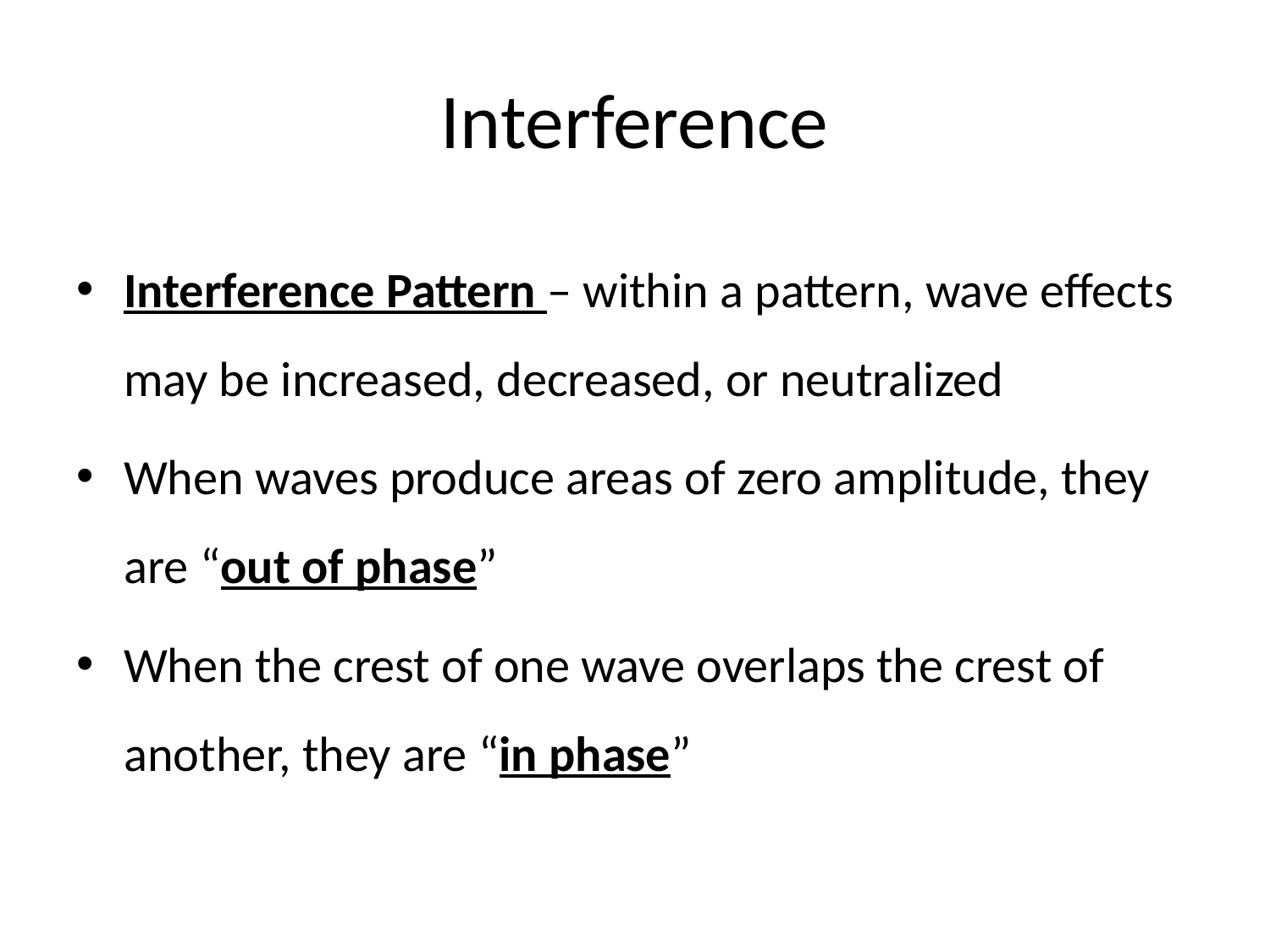

# Interference
Interference Pattern – within a pattern, wave effects may be increased, decreased, or neutralized
When waves produce areas of zero amplitude, they are “out of phase”
When the crest of one wave overlaps the crest of another, they are “in phase”